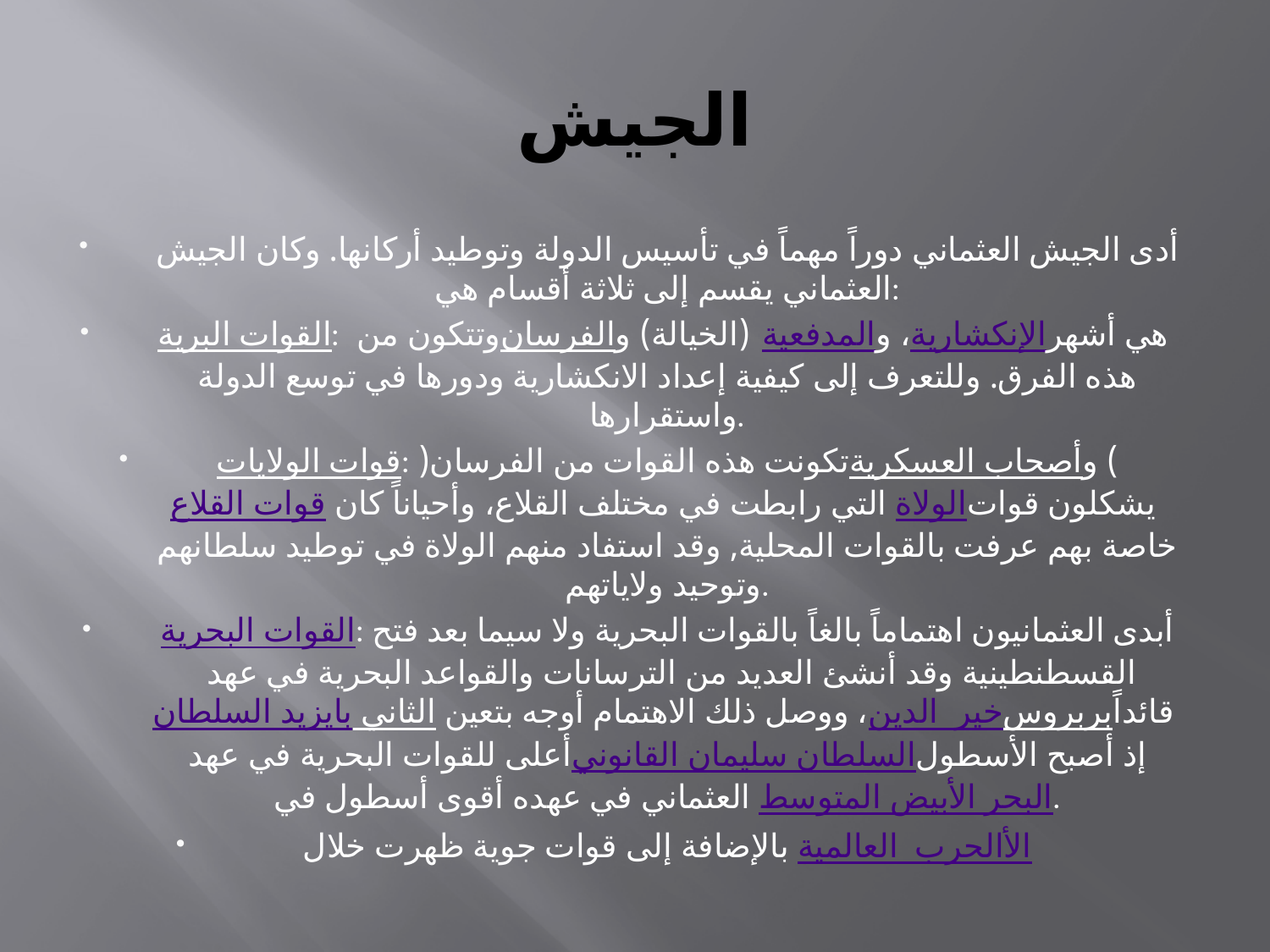

# الجيش
أدى الجيش العثماني دوراً مهماً في تأسيس الدولة وتوطيد أركانها. وكان الجيش العثماني يقسم إلى ثلاثة أقسام هي:
القوات البرية: وتتكون من الفرسان (الخيالة) والمدفعية، والإنكشارية هي أشهر هذه الفرق. وللتعرف إلى كيفية إعداد الانكشارية ودورها في توسع الدولة واستقرارها.
قوات الولايات: تكونت هذه القوات من الفرسان(أصحاب العسكرية) وقوات القلاع التي رابطت في مختلف القلاع، وأحياناً كان الولاة يشكلون قوات خاصة بهم عرفت بالقوات المحلية, وقد استفاد منهم الولاة في توطيد سلطانهم وتوحيد ولاياتهم.
القوات البحرية: أبدى العثمانيون اهتماماً بالغاً بالقوات البحرية ولا سيما بعد فتح القسطنطينية وقد أنشئ العديد من الترسانات والقواعد البحرية في عهد السلطان بايزيد الثاني، ووصل ذلك الاهتمام أوجه بتعين خير الدين بربروس قائداً أعلى للقوات البحرية في عهد السلطان سليمان القانوني إذ أصبح الأسطول العثماني في عهده أقوى أسطول في البحر الأبيض المتوسط.
بالإضافة إلى قوات جوية ظهرت خلال الحرب العالمية الأ